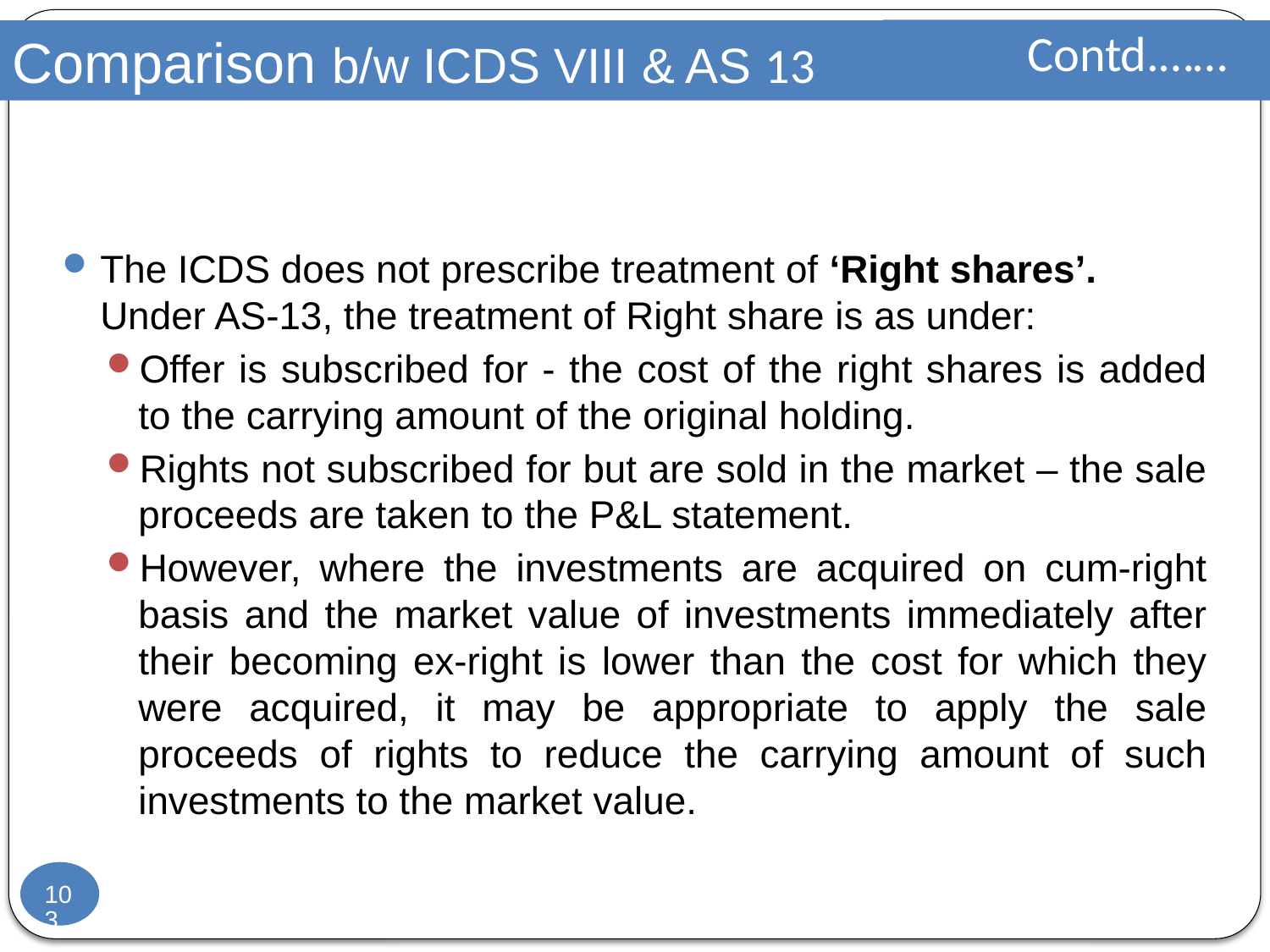

Comparison b/w ICDS VIII & AS 13
# Contd.……
The ICDS does not prescribe treatment of ‘Right shares’. Under AS-13, the treatment of Right share is as under:
Offer is subscribed for - the cost of the right shares is added to the carrying amount of the original holding.
Rights not subscribed for but are sold in the market – the sale proceeds are taken to the P&L statement.
However, where the investments are acquired on cum-right basis and the market value of investments immediately after their becoming ex-right is lower than the cost for which they were acquired, it may be appropriate to apply the sale proceeds of rights to reduce the carrying amount of such investments to the market value.
103